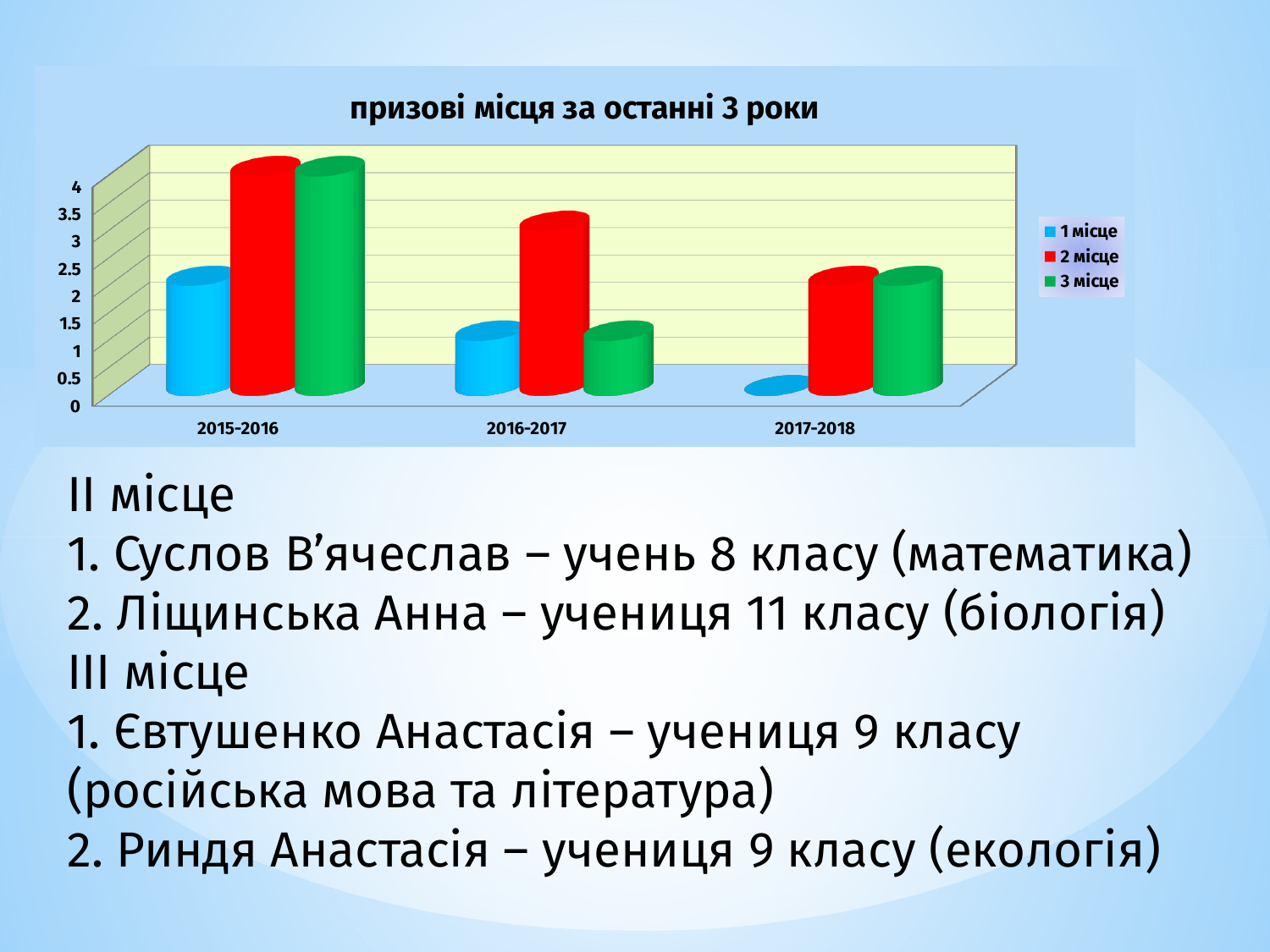

[unsupported chart]

ІІ місце
1. Суслов В’ячеслав – учень 8 класу (математика)
2. Ліщинська Анна – учениця 11 класу (біологія)
ІІІ місце
1. Євтушенко Анастасія – учениця 9 класу (російська мова та література)
2. Риндя Анастасія – учениця 9 класу (екологія)